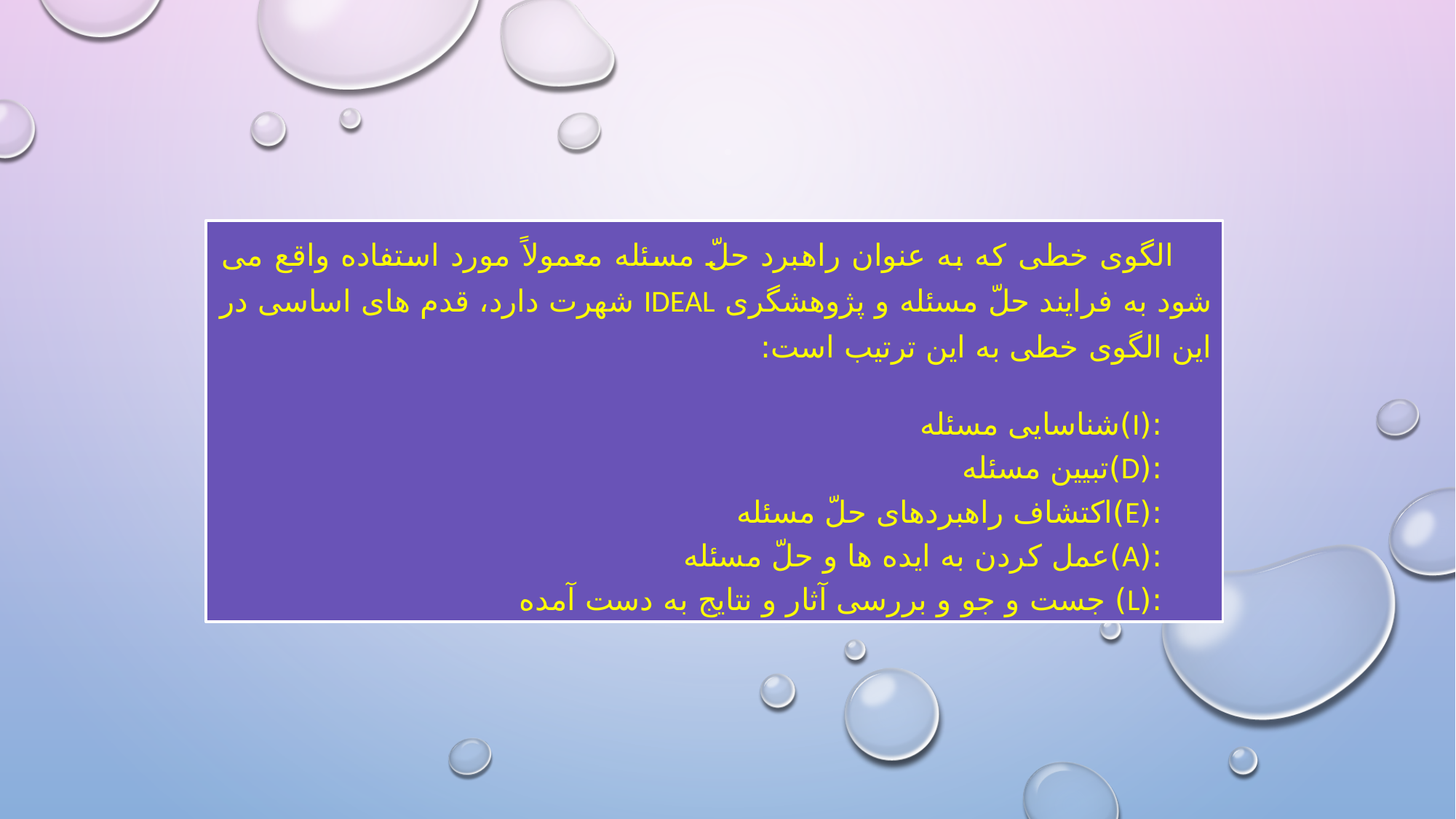

الگوی خطی که به عنوان راهبرد حلّ مسئله معمولاً مورد استفاده واقع می شود به فرايند حلّ مسئله و پژوهشگری IDEAL شهرت دارد، قدم های اساسی در اين الگوی خطی به اين ترتيب است:

 :(I)شناسايی مسئله
 :(D)تبيين مسئله
 :(E)اکتشاف راهبردهای حلّ مسئله
 :(A)عمل کردن به ايده ها و حلّ مسئله
 :(L) جست و جو و بررسی آثار و نتایج به دست آمده